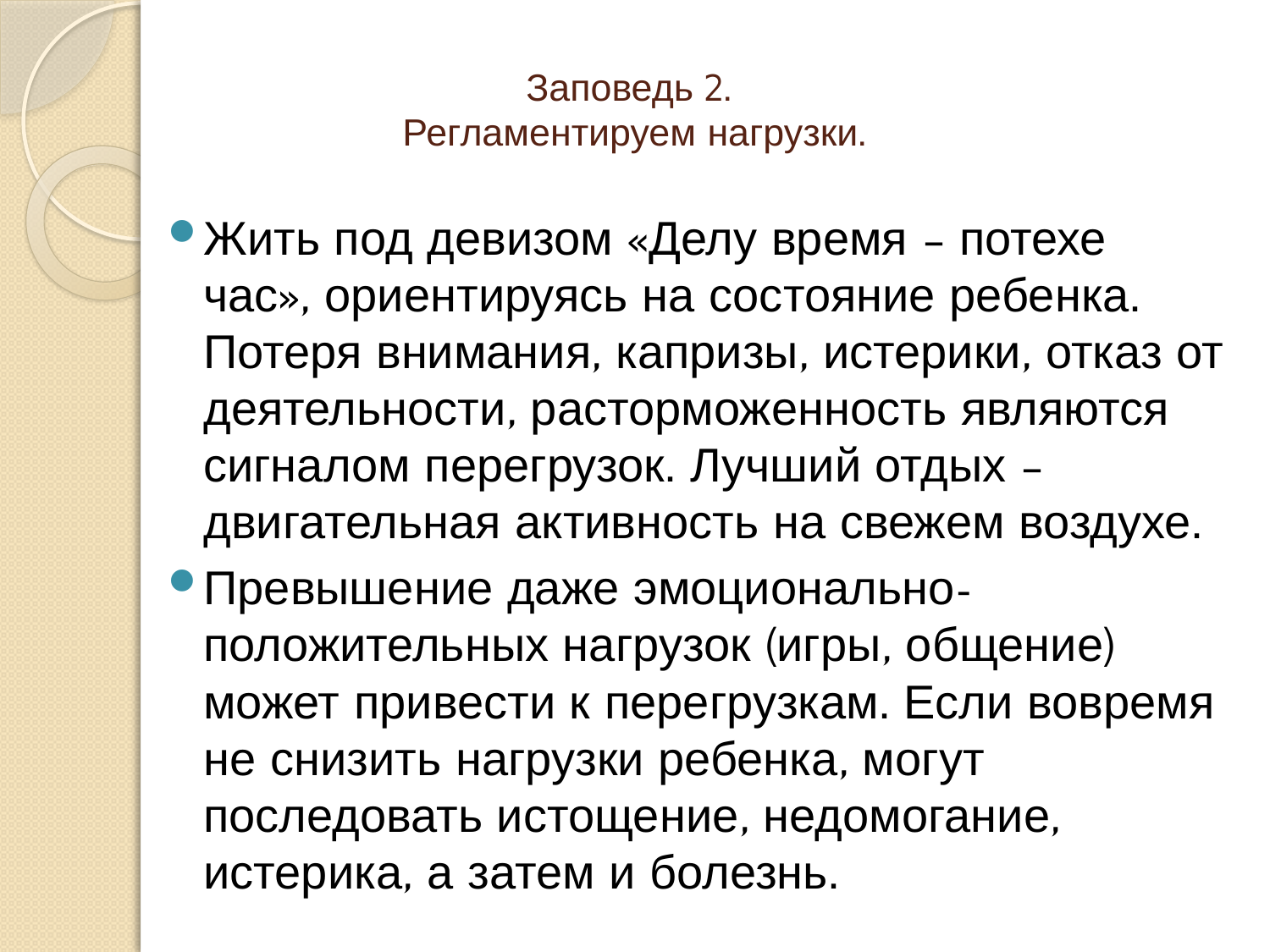

# Заповедь 2. Регламентируем нагрузки.
Жить под девизом «Делу время – потехе час», ориентируясь на состояние ребенка. Потеря внимания, капризы, истерики, отказ от деятельности, расторможенность являются сигналом перегрузок. Лучший отдых – двигательная активность на свежем воздухе.
Превышение даже эмоционально-положительных нагрузок (игры, общение) может привести к перегрузкам. Если вовремя не снизить нагрузки ребенка, могут последовать истощение, недомогание, истерика, а затем и болезнь.